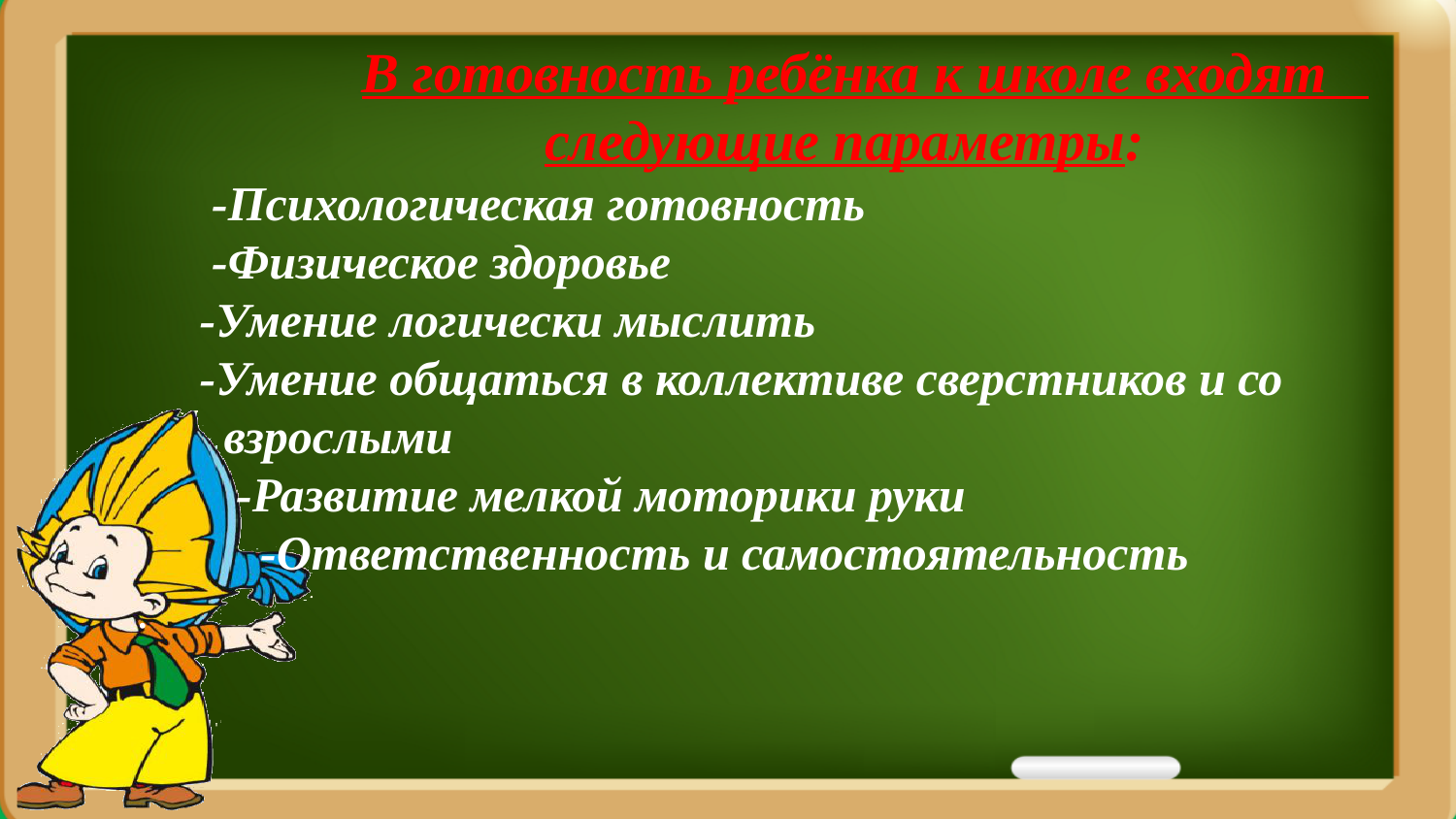

В готовность ребёнка к школе входят
                                  следующие параметры:
            -Психологическая готовность
            -Физическое здоровье
           -Умение логически мыслить
           -Умение общаться в коллективе сверстников и со
             взрослыми
              -Развитие мелкой моторики руки
                -Ответственность и самостоятельность
.